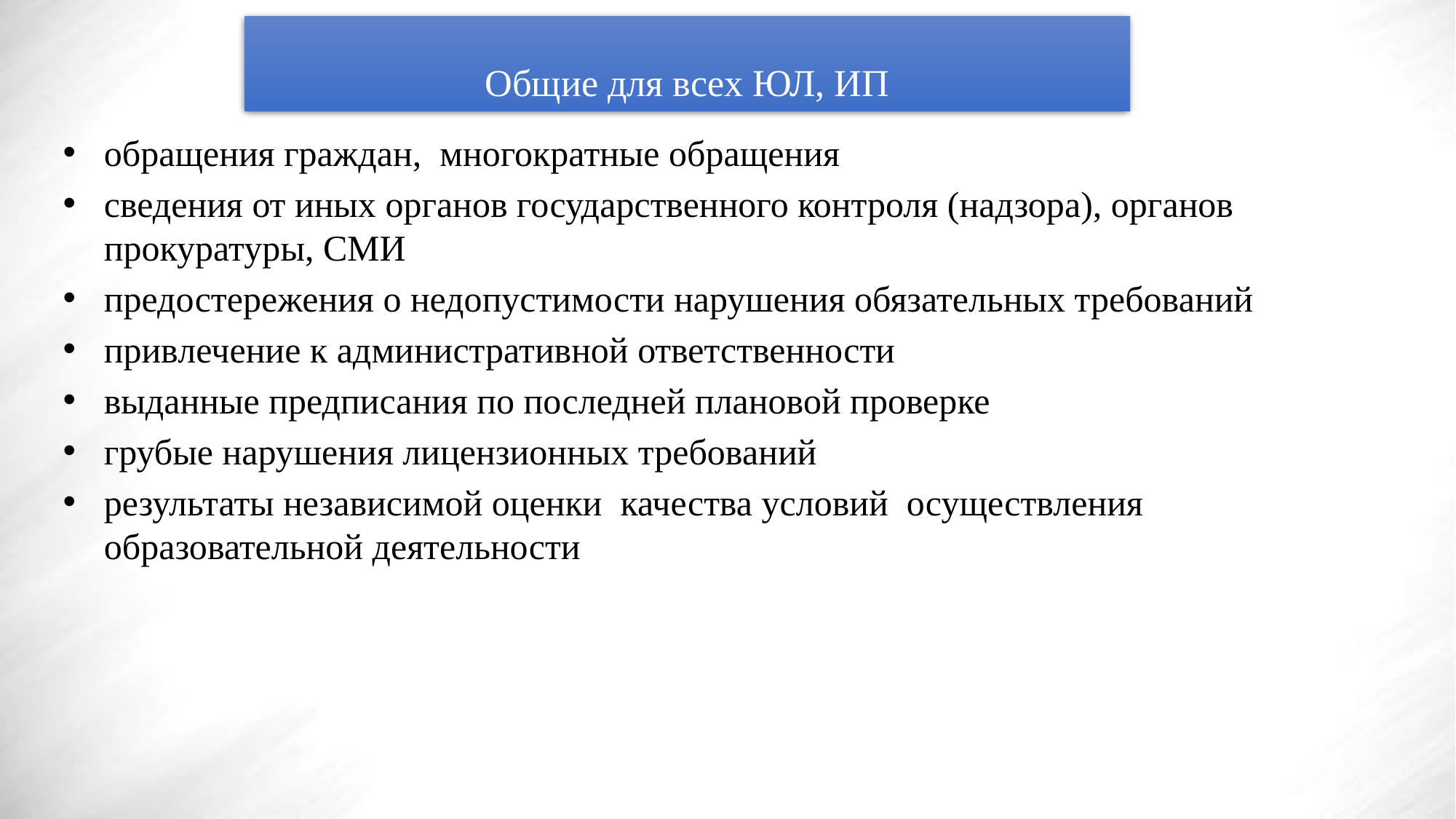

Общие для всех ЮЛ, ИП

обращения граждан,  многократные обращения
сведения от иных органов государственного контроля (надзора), органов прокуратуры, СМИ
предостережения о недопустимости нарушения обязательных требований
привлечение к административной ответственности
выданные предписания по последней плановой проверке
грубые нарушения лицензионных требований
результаты независимой оценки  качества условий  осуществления образовательной деятельности